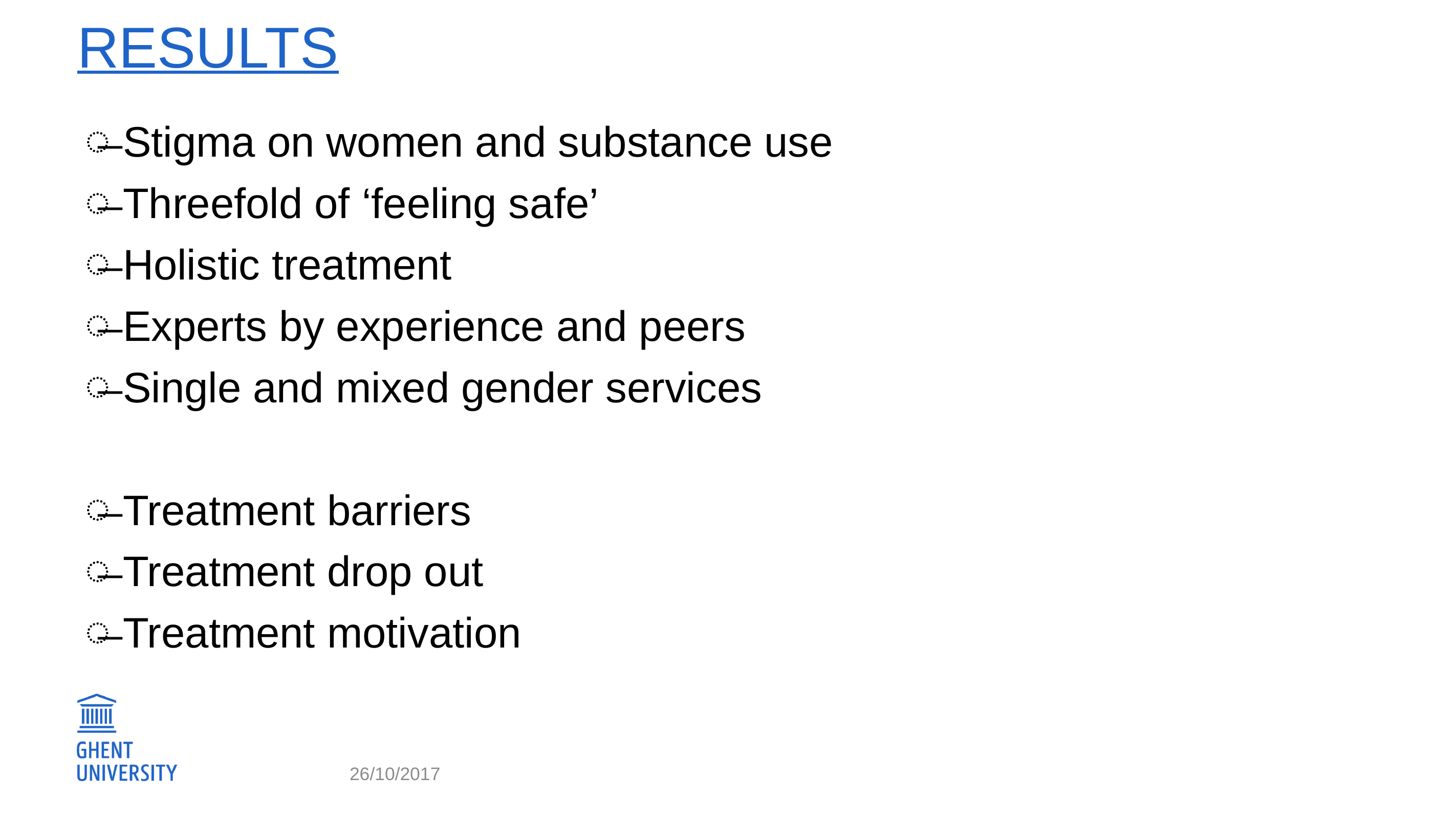

# Results
Stigma on women and substance use
Threefold of ‘feeling safe’
Holistic treatment
Experts by experience and peers
Single and mixed gender services

Treatment barriers
Treatment drop out
Treatment motivation

26/10/2017